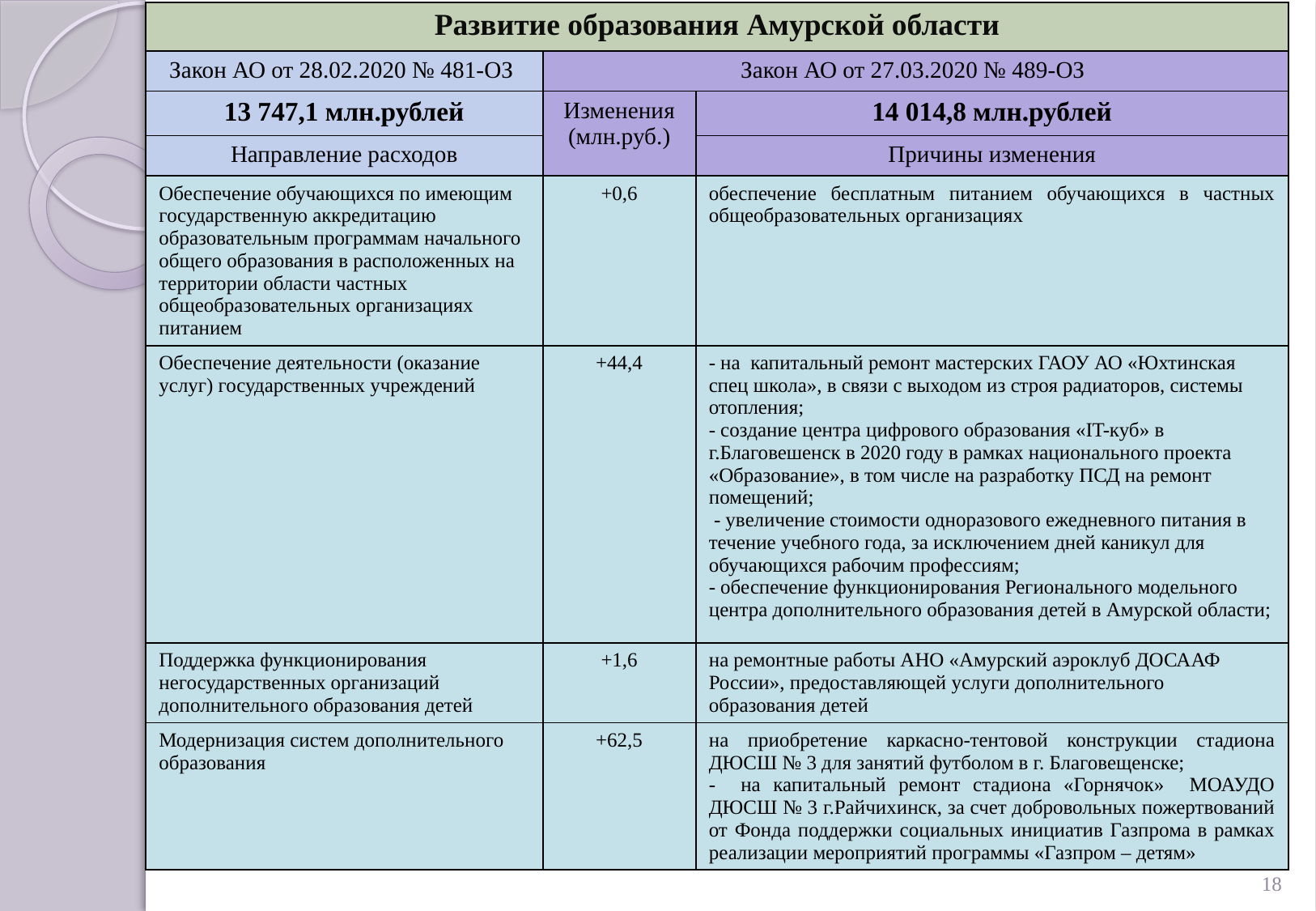

| Развитие образования Амурской области |  |  |
| --- | --- | --- |
| Закон АО от 28.02.2020 № 481-ОЗ | Закон АО от 27.03.2020 № 489-ОЗ |  |
| 13 747,1 млн.рублей | Изменения (млн.руб.) | 14 014,8 млн.рублей |
| Направление расходов |  | Причины изменения |
| Обеспечение обучающихся по имеющим государственную аккредитацию образовательным программам начального общего образования в расположенных на территории области частных общеобразовательных организациях питанием | +0,6 | обеспечение бесплатным питанием обучающихся в частных общеобразовательных организациях |
| Обеспечение деятельности (оказание услуг) государственных учреждений | +44,4 | - на капитальный ремонт мастерских ГАОУ АО «Юхтинская спец школа», в связи с выходом из строя радиаторов, системы отопления; - создание центра цифрового образования «IT-куб» в г.Благовешенск в 2020 году в рамках национального проекта «Образование», в том числе на разработку ПСД на ремонт помещений; - увеличение стоимости одноразового ежедневного питания в течение учебного года, за исключением дней каникул для обучающихся рабочим профессиям; - обеспечение функционирования Регионального модельного центра дополнительного образования детей в Амурской области; |
| Поддержка функционирования негосударственных организаций дополнительного образования детей | +1,6 | на ремонтные работы АНО «Амурский аэроклуб ДОСААФ России», предоставляющей услуги дополнительного образования детей |
| Модернизация систем дополнительного образования | +62,5 | на приобретение каркасно-тентовой конструкции стадиона ДЮСШ № 3 для занятий футболом в г. Благовещенске; - на капитальный ремонт стадиона «Горнячок» МОАУДО ДЮСШ № 3 г.Райчихинск, за счет добровольных пожертвований от Фонда поддержки социальных инициатив Газпрома в рамках реализации мероприятий программы «Газпром – детям» |
18